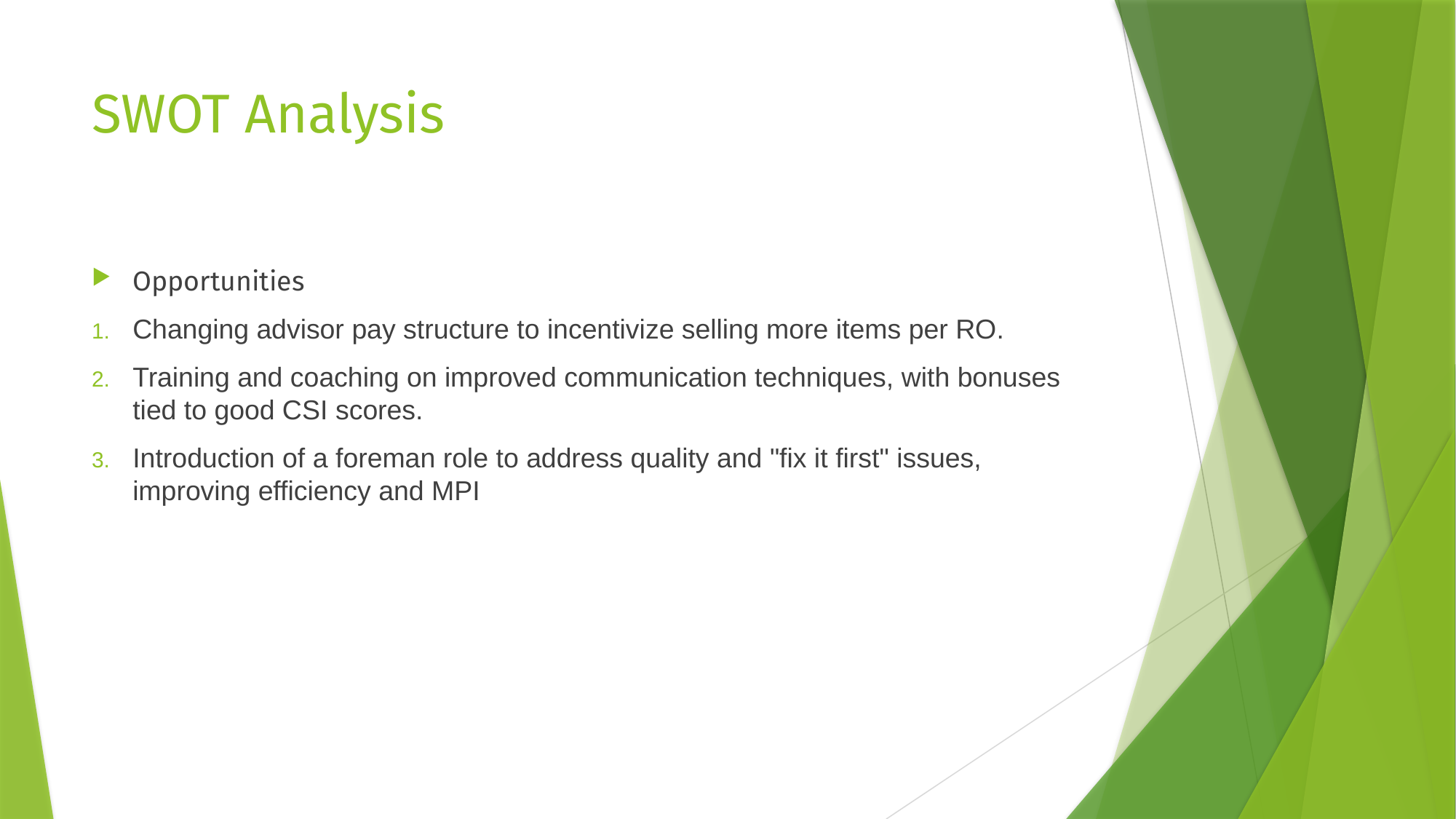

# SWOT Analysis
Opportunities
Changing advisor pay structure to incentivize selling more items per RO.
Training and coaching on improved communication techniques, with bonuses tied to good CSI scores.
Introduction of a foreman role to address quality and "fix it first" issues, improving efficiency and MPI